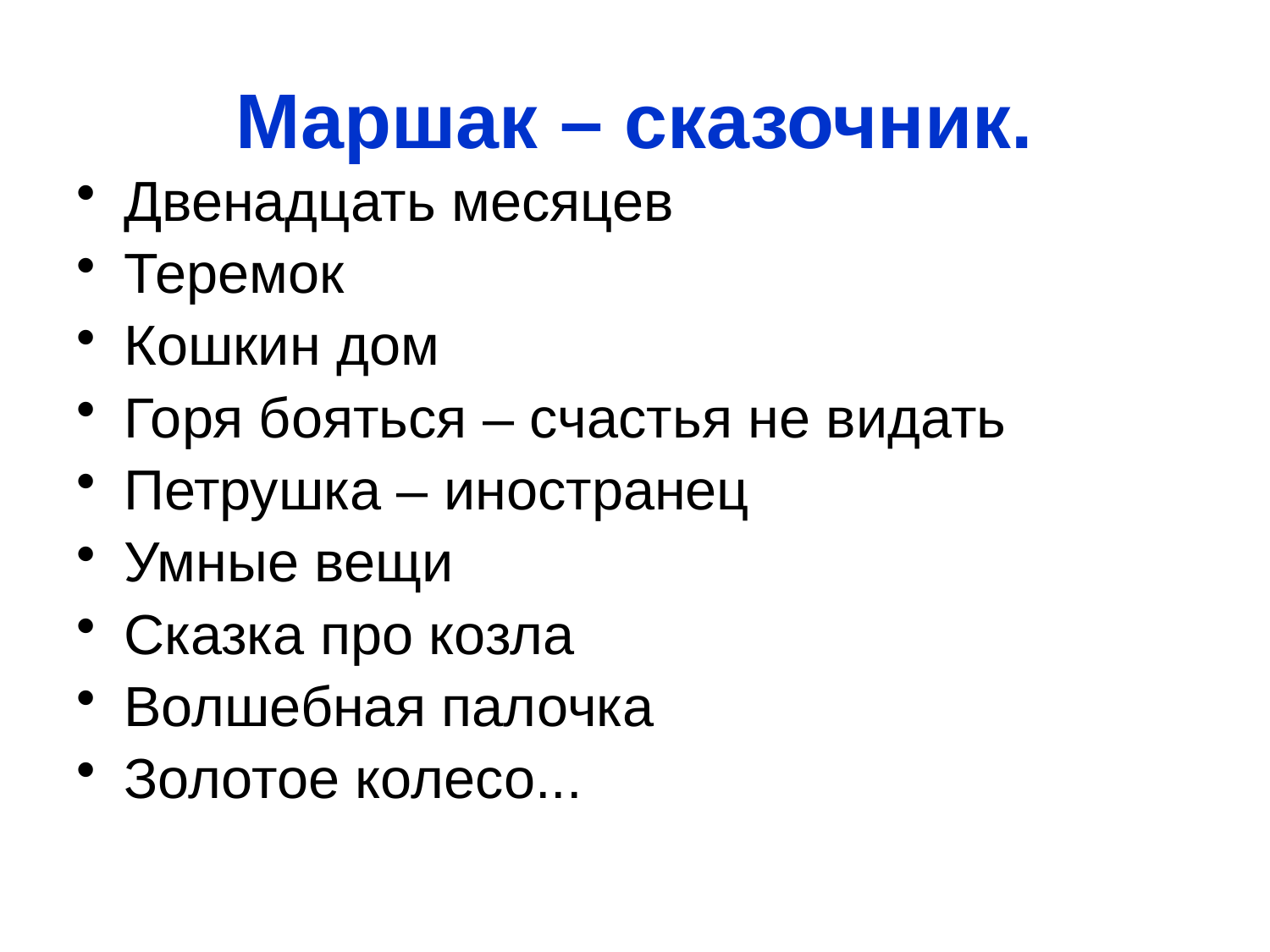

# Маршак – сказочник.
Двенадцать месяцев
Теремок
Кошкин дом
Горя бояться – счастья не видать
Петрушка – иностранец
Умные вещи
Сказка про козла
Волшебная палочка
Золотое колесо...